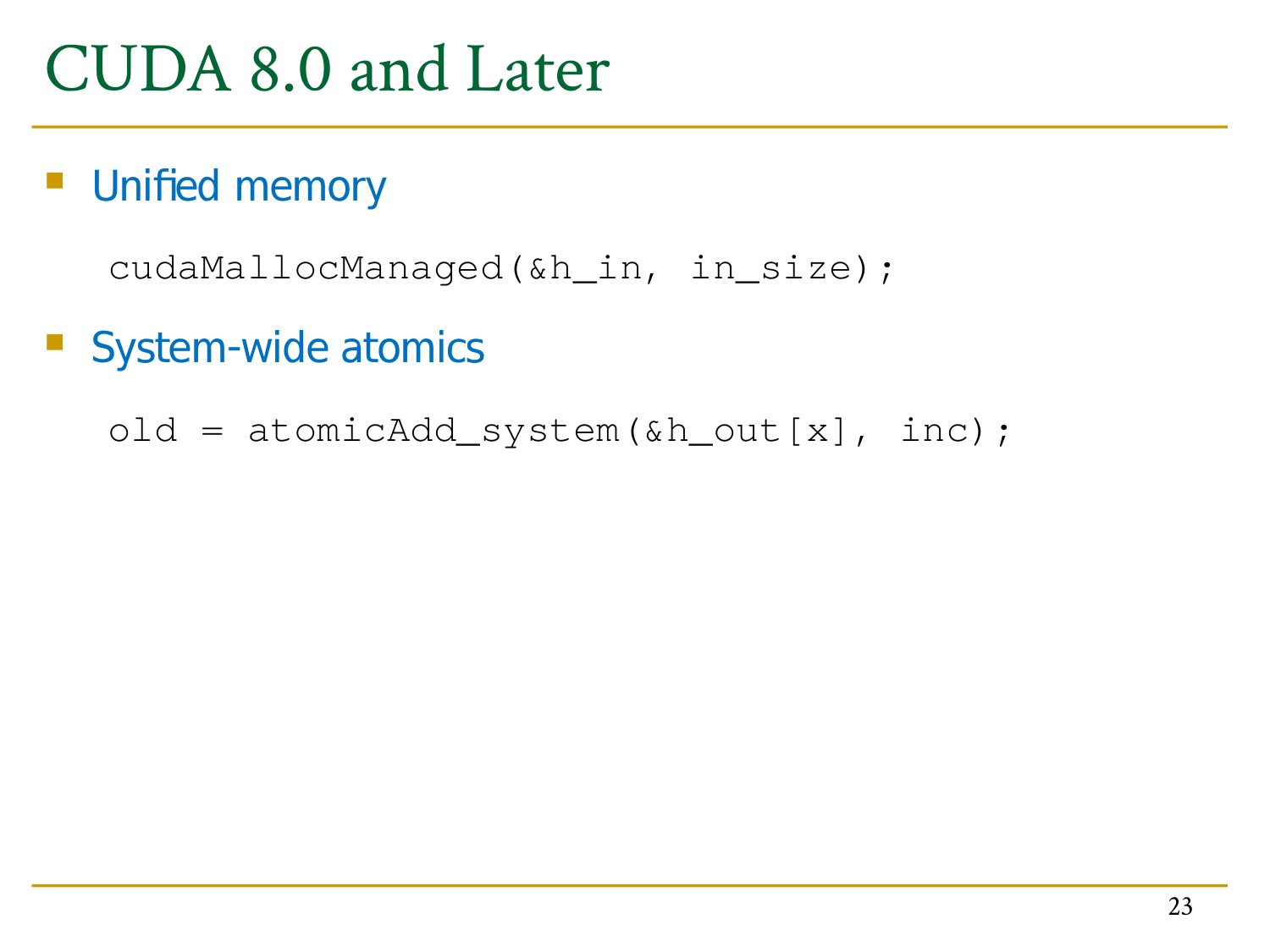

# CUDA 8.0 and Later
Unified memory
cudaMallocManaged(&h_in, in_size);
System-wide atomics
old = atomicAdd_system(&h_out[x], inc);
23